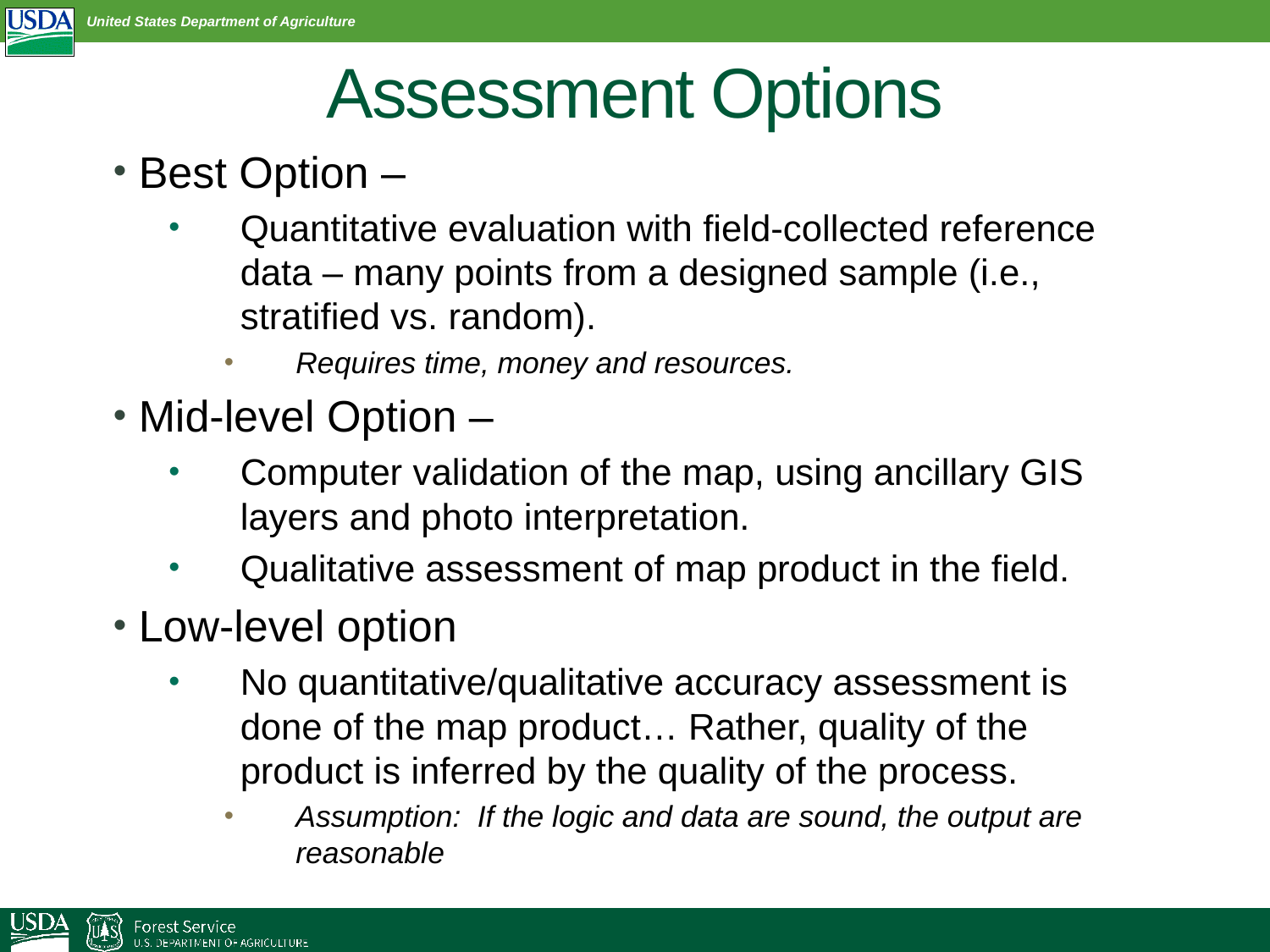

# Assessment Options
Best Option –
Quantitative evaluation with field-collected reference data – many points from a designed sample (i.e., stratified vs. random).
Requires time, money and resources.
Mid-level Option –
Computer validation of the map, using ancillary GIS layers and photo interpretation.
Qualitative assessment of map product in the field.
Low-level option
No quantitative/qualitative accuracy assessment is done of the map product… Rather, quality of the product is inferred by the quality of the process.
Assumption:  If the logic and data are sound, the output are reasonable